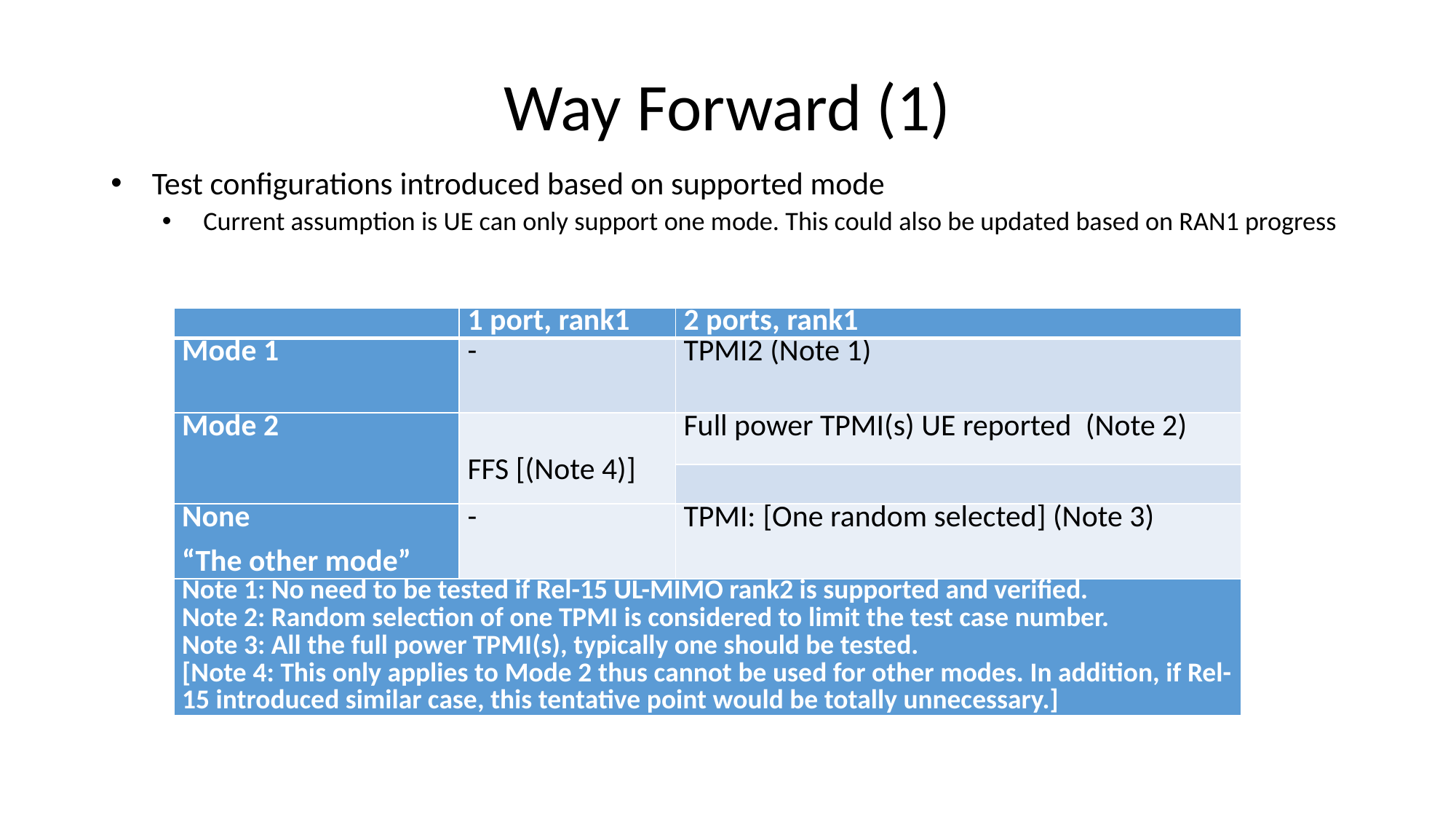

# Way Forward (1)
Test configurations introduced based on supported mode
Current assumption is UE can only support one mode. This could also be updated based on RAN1 progress
|  | 1 port, rank1 | 2 ports, rank1 |
| --- | --- | --- |
| Mode 1 | - | TPMI2 (Note 1) |
| Mode 2 | FFS [(Note 4)] | Full power TPMI(s) UE reported (Note 2) |
|  |  |  |
| None “The other mode” | - | TPMI: [One random selected] (Note 3) |
| Note 1: No need to be tested if Rel-15 UL-MIMO rank2 is supported and verified. Note 2: Random selection of one TPMI is considered to limit the test case number. Note 3: All the full power TPMI(s), typically one should be tested. [Note 4: This only applies to Mode 2 thus cannot be used for other modes. In addition, if Rel-15 introduced similar case, this tentative point would be totally unnecessary.] |  |  |